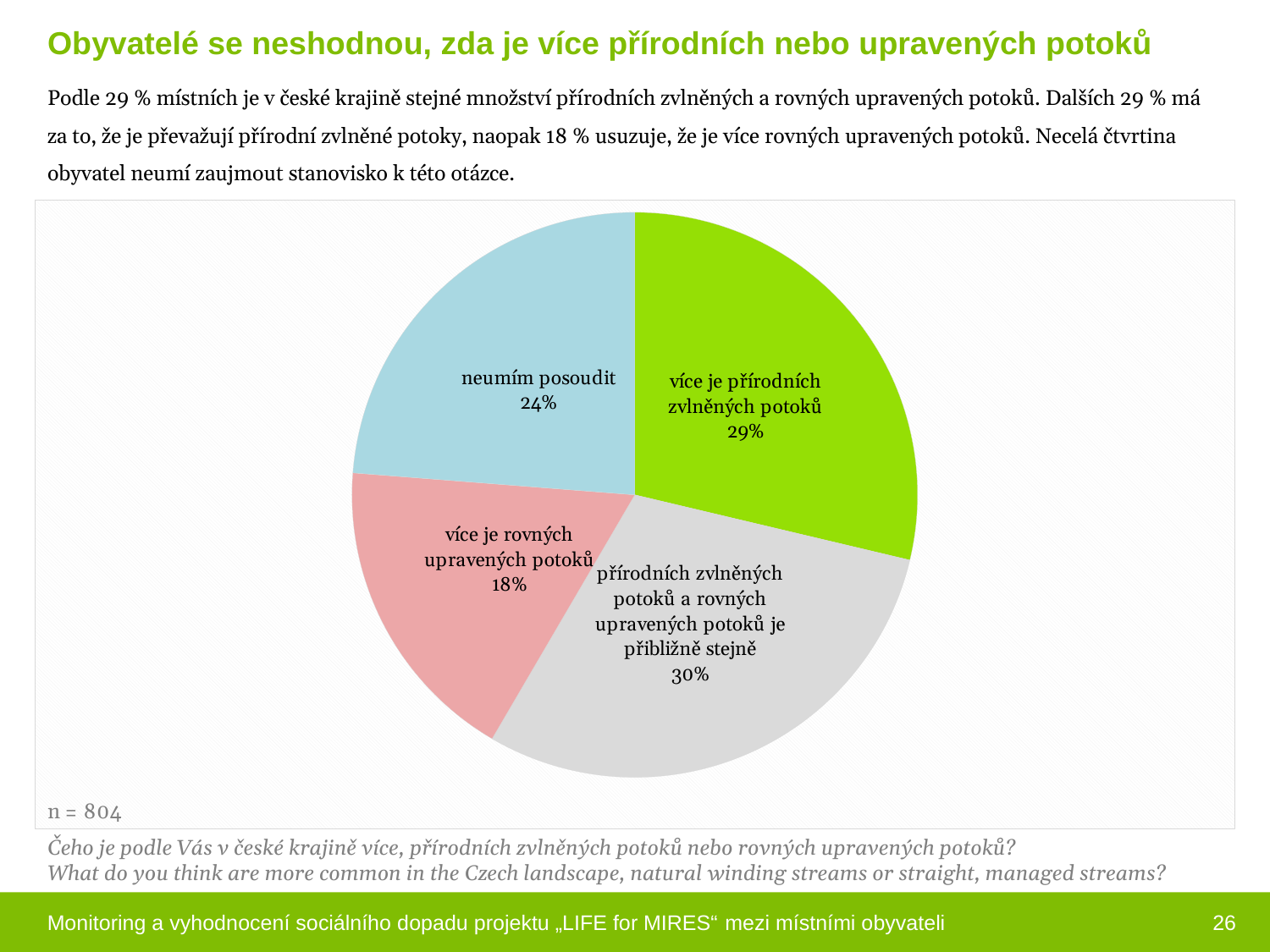

Obyvatelé se neshodnou, zda je více přírodních nebo upravených potoků
Podle 29 % místních je v české krajině stejné množství přírodních zvlněných a rovných upravených potoků. Dalších 29 % má za to, že je převažují přírodní zvlněné potoky, naopak 18 % usuzuje, že je více rovných upravených potoků. Necelá čtvrtina obyvatel neumí zaujmout stanovisko k této otázce.

### Chart

| Category | Řada 1 |
|---|---|
| více je přírodních zvlněných potoků | 29.0 |
| přírodních zvlněných potoků a rovných upravených potoků je přibližně stejně | 30.0 |
| více je rovných upravených potoků | 18.0 |
| neumím posoudit | 24.0 |
Čeho je podle Vás v české krajině více, přírodních zvlněných potoků nebo rovných upravených potoků?
What do you think are more common in the Czech landscape, natural winding streams or straight, managed streams?
Monitoring a vyhodnocení sociálního dopadu projektu „LIFE for MIRES“ mezi místními obyvateli
26